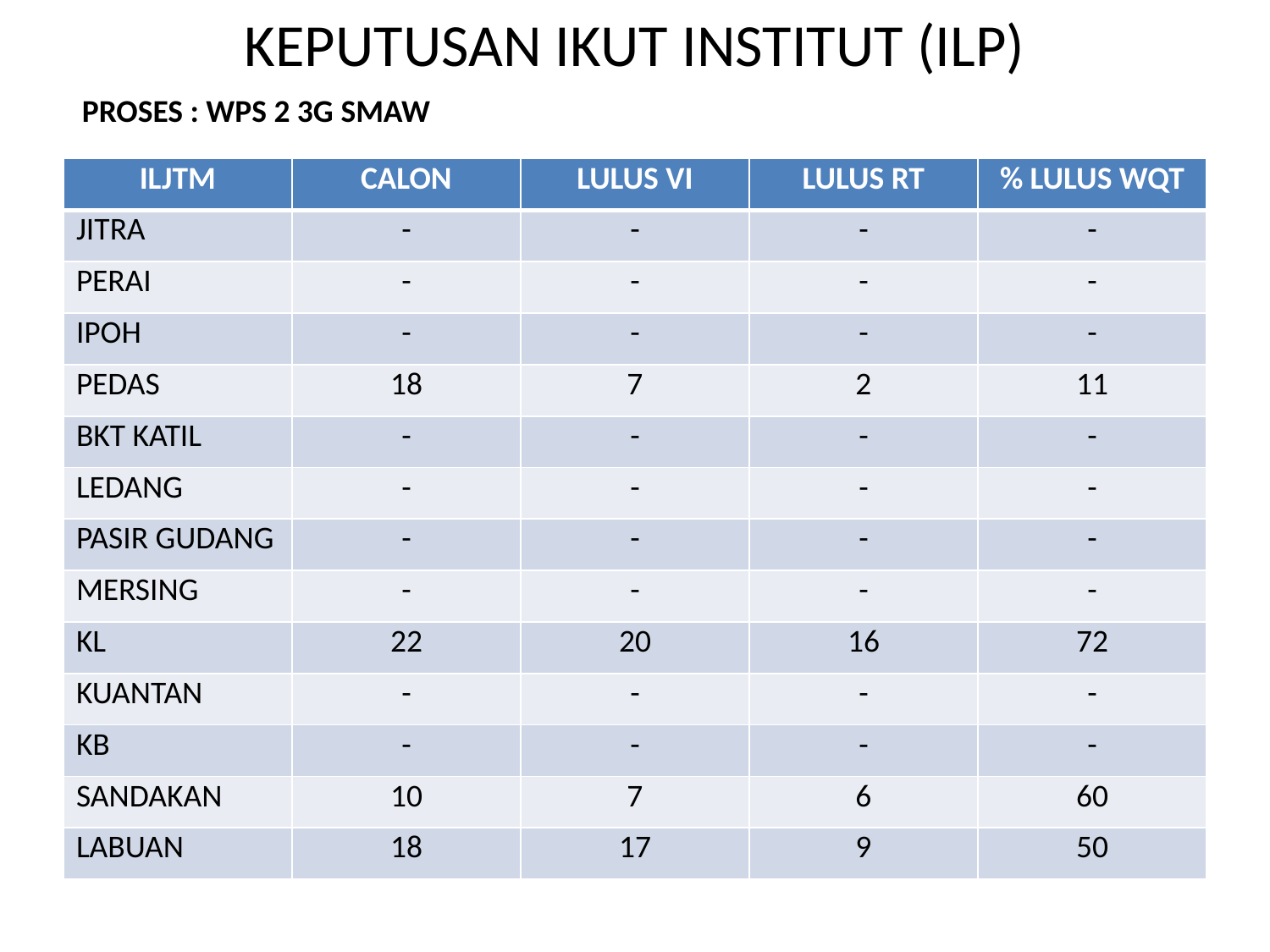

# KEPUTUSAN IKUT INSTITUT (ILP)
PROSES : WPS 2 3G SMAW
| ILJTM | CALON | LULUS VI | LULUS RT | % LULUS WQT |
| --- | --- | --- | --- | --- |
| JITRA | - | - | - | - |
| PERAI | - | - | - | - |
| IPOH | - | - | - | - |
| PEDAS | 18 | 7 | 2 | 11 |
| BKT KATIL | - | - | - | - |
| LEDANG | - | - | - | - |
| PASIR GUDANG | - | - | - | - |
| MERSING | - | - | - | - |
| KL | 22 | 20 | 16 | 72 |
| KUANTAN | - | - | - | - |
| KB | - | - | - | - |
| SANDAKAN | 10 | 7 | 6 | 60 |
| LABUAN | 18 | 17 | 9 | 50 |